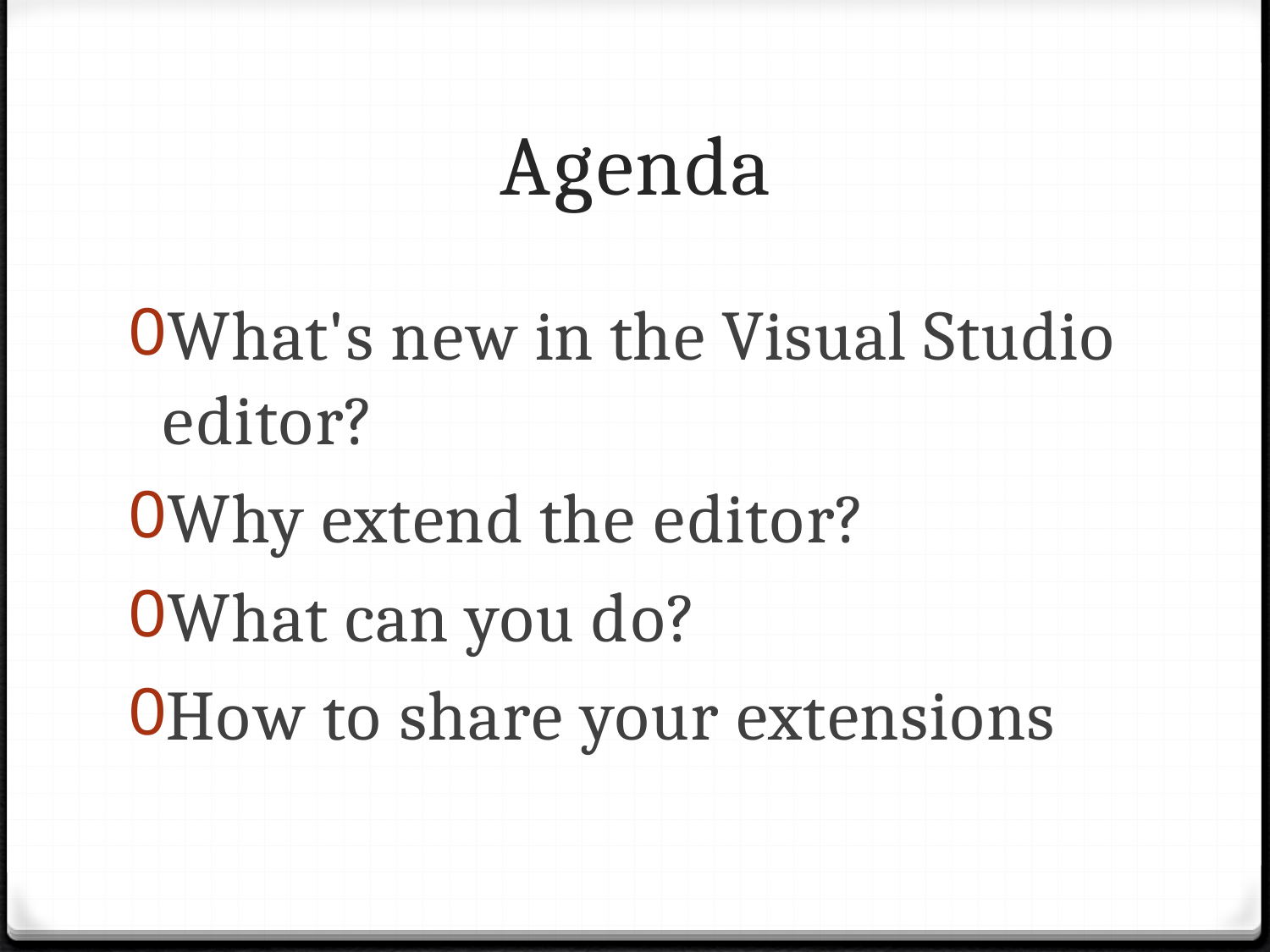

# Agenda
What's new in the Visual Studio editor?
Why extend the editor?
What can you do?
How to share your extensions